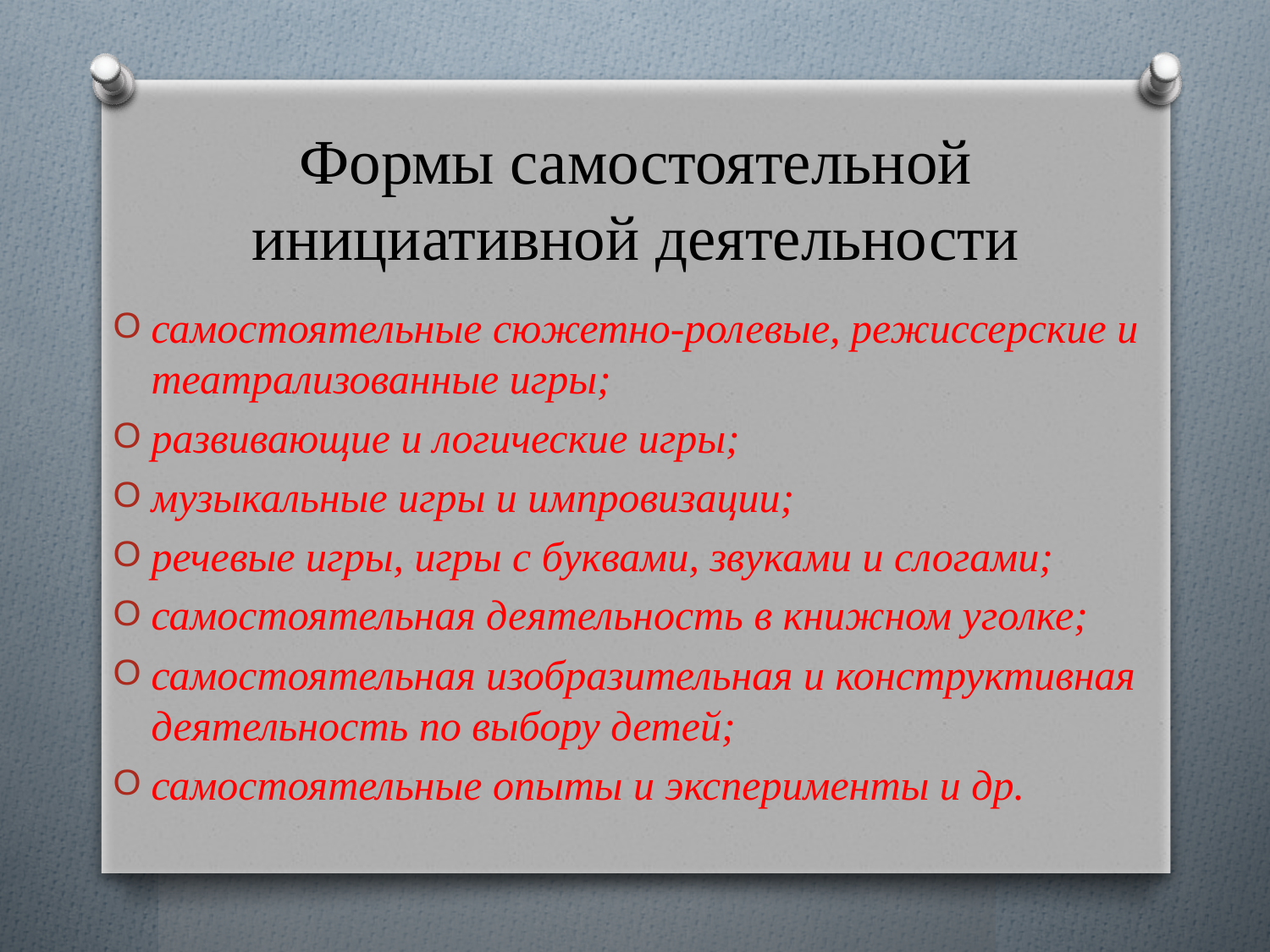

# Формы самостоятельной инициативной деятельности
самостоятельные сюжетно-ролевые, режиссерские и театрализованные игры;
развивающие и логические игры;
музыкальные игры и импровизации;
речевые игры, игры с буквами, звуками и слогами;
самостоятельная деятельность в книжном уголке;
самостоятельная изобразительная и конструктивная деятельность по выбору детей;
самостоятельные опыты и эксперименты и др.